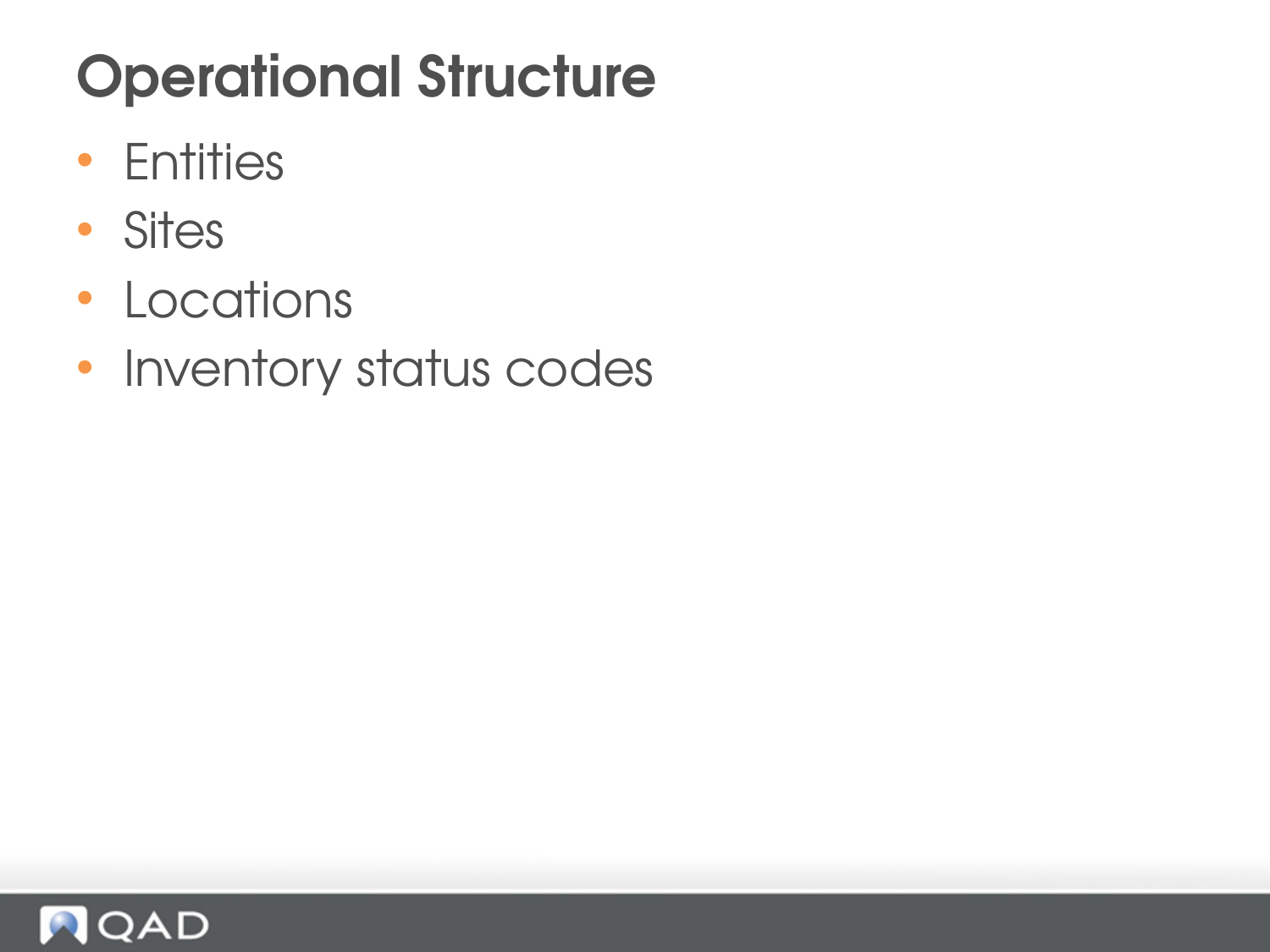

# Operational Structure
Entities
Sites
Locations
Inventory status codes